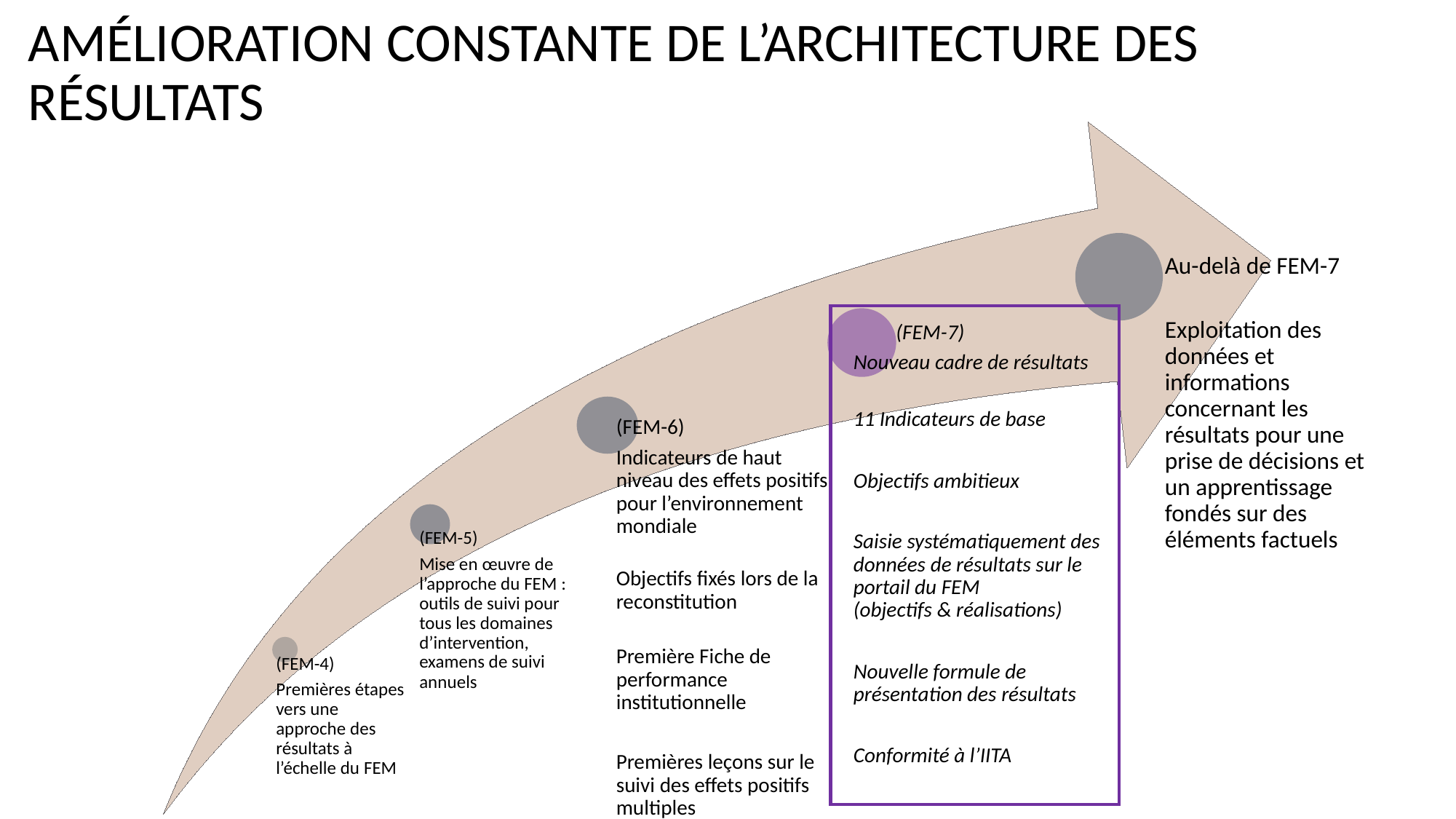

# AMÉLIORATION CONSTANTE DE L’ARCHITECTURE DES RÉSULTATS
(FEM-4)
Premières étapes vers une approche des résultats à l’échelle du FEM
(FEM-5)
Mise en œuvre de l’approche du FEM : outils de suivi pour tous les domaines d’intervention, examens de suivi annuels
(FEM-6)
Indicateurs de haut niveau des effets positifs pour l’environnement mondiale
Objectifs fixés lors de la reconstitution
Première Fiche de performance institutionnelle
Premières leçons sur le suivi des effets positifs multiples
         (FEM-7)
Nouveau cadre de résultats
11 Indicateurs de base

Objectifs ambitieux

Saisie systématiquement des données de résultats sur le portail du FEM
(objectifs & réalisations)

Nouvelle formule de présentation des résultats

Conformité à l’IITA
Au-delà de FEM-7
Exploitation des données et informations concernant les résultats pour une prise de décisions et un apprentissage fondés sur des éléments factuels